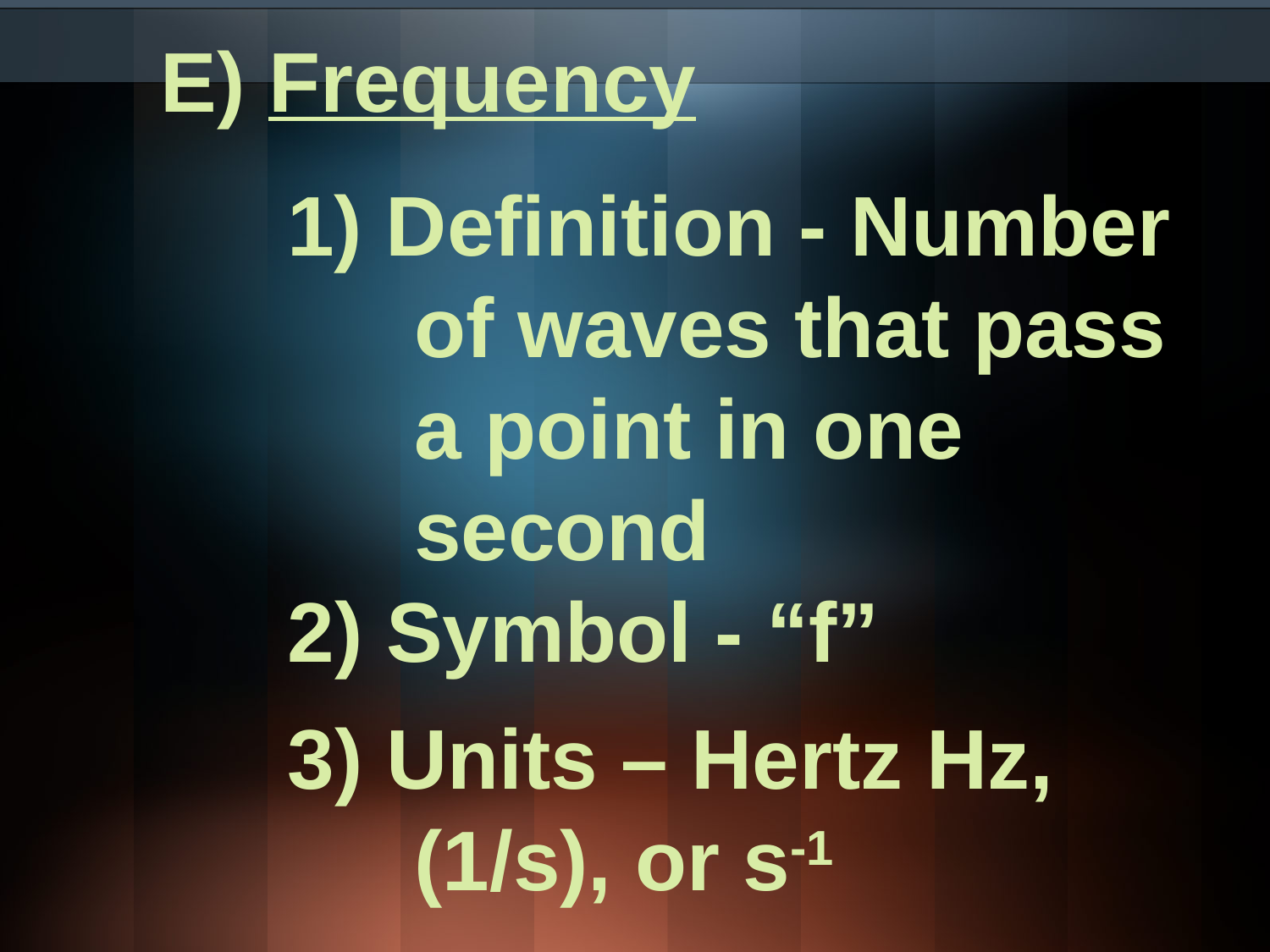

E) Frequency
		1) Definition - Number 			of waves that pass 			a point in one 					second
		2) Symbol - “f”
		3) Units – Hertz Hz, 				(1/s), or s-1